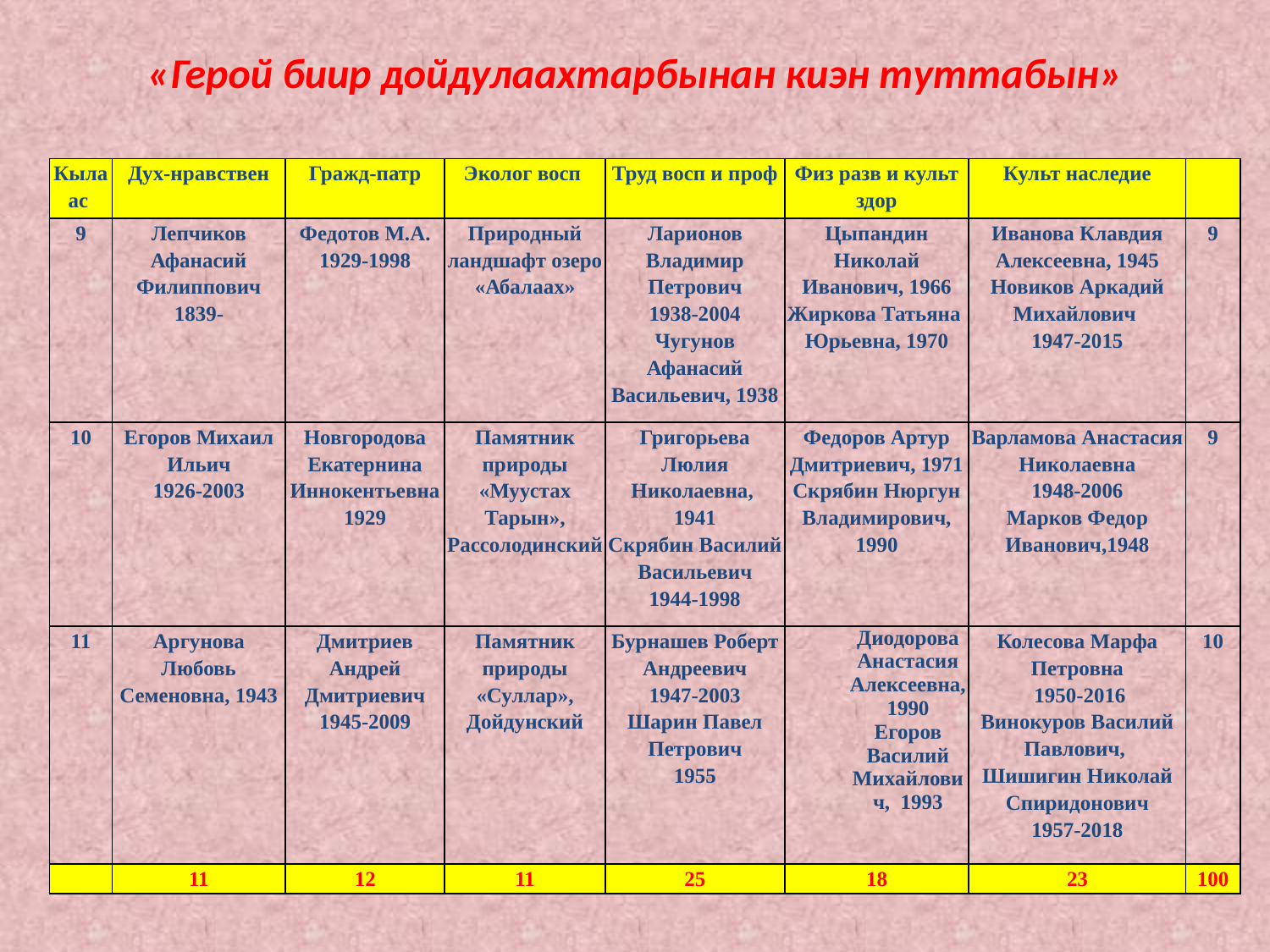

«Герой биир дойдулаахтарбынан киэн туттабын»
| Кылаас | Дух-нравствен | Гражд-патр | Эколог восп | Труд восп и проф | Физ разв и культ здор | Культ наследие |  |
| --- | --- | --- | --- | --- | --- | --- | --- |
| 9 | Лепчиков Афанасий Филиппович 1839- | Федотов М.А. 1929-1998 | Природный ландшафт озеро «Абалаах» | Ларионов Владимир Петрович 1938-2004 Чугунов Афанасий Васильевич, 1938 | Цыпандин Николай Иванович, 1966 Жиркова Татьяна Юрьевна, 1970 | Иванова Клавдия Алексеевна, 1945 Новиков Аркадий Михайлович 1947-2015 | 9 |
| 10 | Егоров Михаил Ильич 1926-2003 | Новгородова Екатернина Иннокентьевна 1929 | Памятник природы «Муустах Тарын», Рассолодинский | Григорьева Люлия Николаевна, 1941 Скрябин Василий Васильевич 1944-1998 | Федоров Артур Дмитриевич, 1971 Скрябин Нюргун Владимирович, 1990 | Варламова Анастасия Николаевна 1948-2006 Марков Федор Иванович,1948 | 9 |
| 11 | Аргунова Любовь Семеновна, 1943 | Дмитриев Андрей Дмитриевич 1945-2009 | Памятник природы «Суллар», Дойдунский | Бурнашев Роберт Андреевич 1947-2003 Шарин Павел Петрович 1955 | Диодорова Анастасия Алексеевна, 1990 Егоров Василий Михайлович, 1993 | Колесова Марфа Петровна 1950-2016 Винокуров Василий Павлович, Шишигин Николай Спиридонович 1957-2018 | 10 |
|  | 11 | 12 | 11 | 25 | 18 | 23 | 100 |